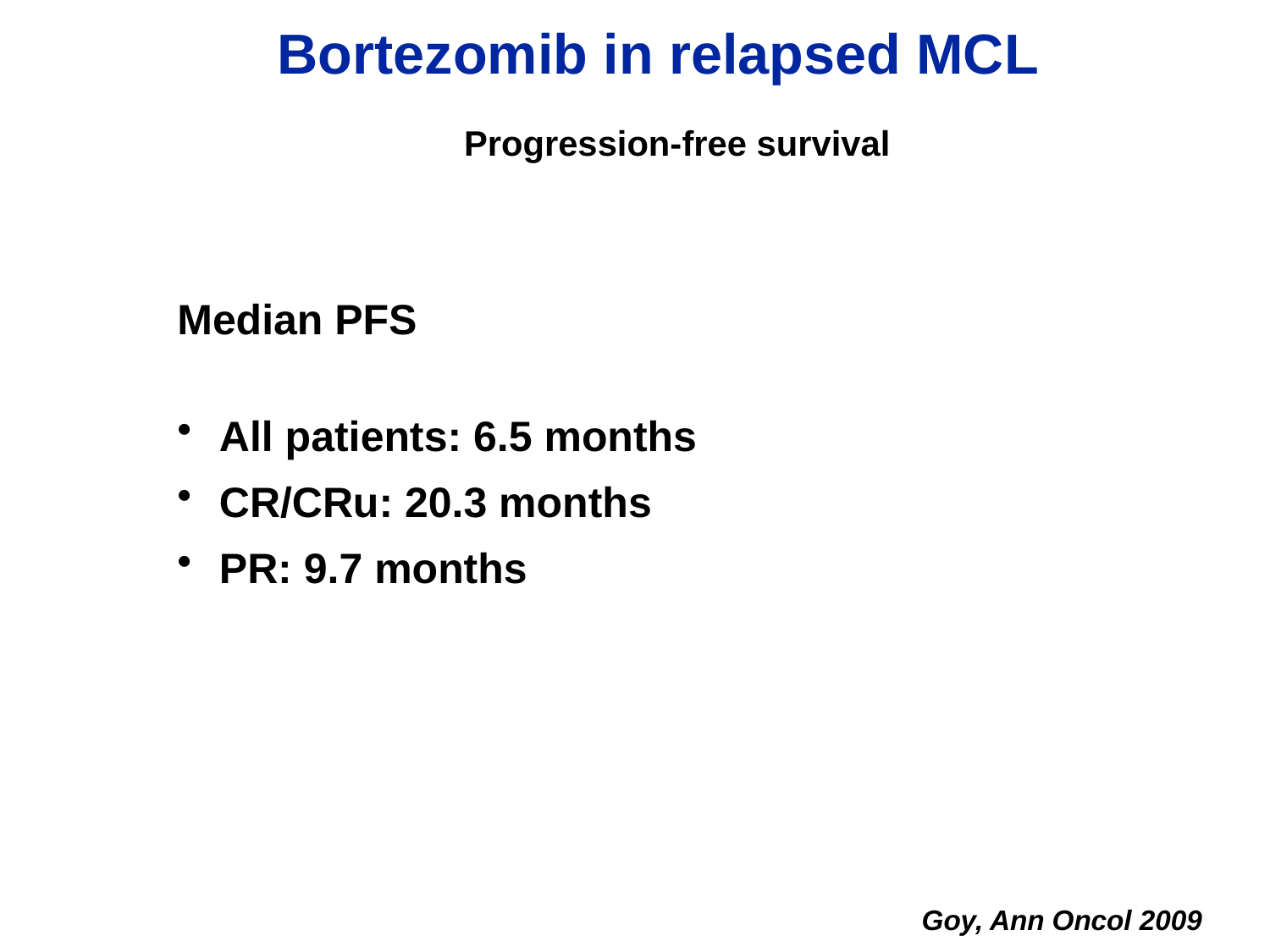

Bortezomib in relapsed MCL
Progression-free survival
Median PFS

 All patients: 6.5 months
 CR/CRu: 20.3 months
 PR: 9.7 months
Goy, Ann Oncol 2009